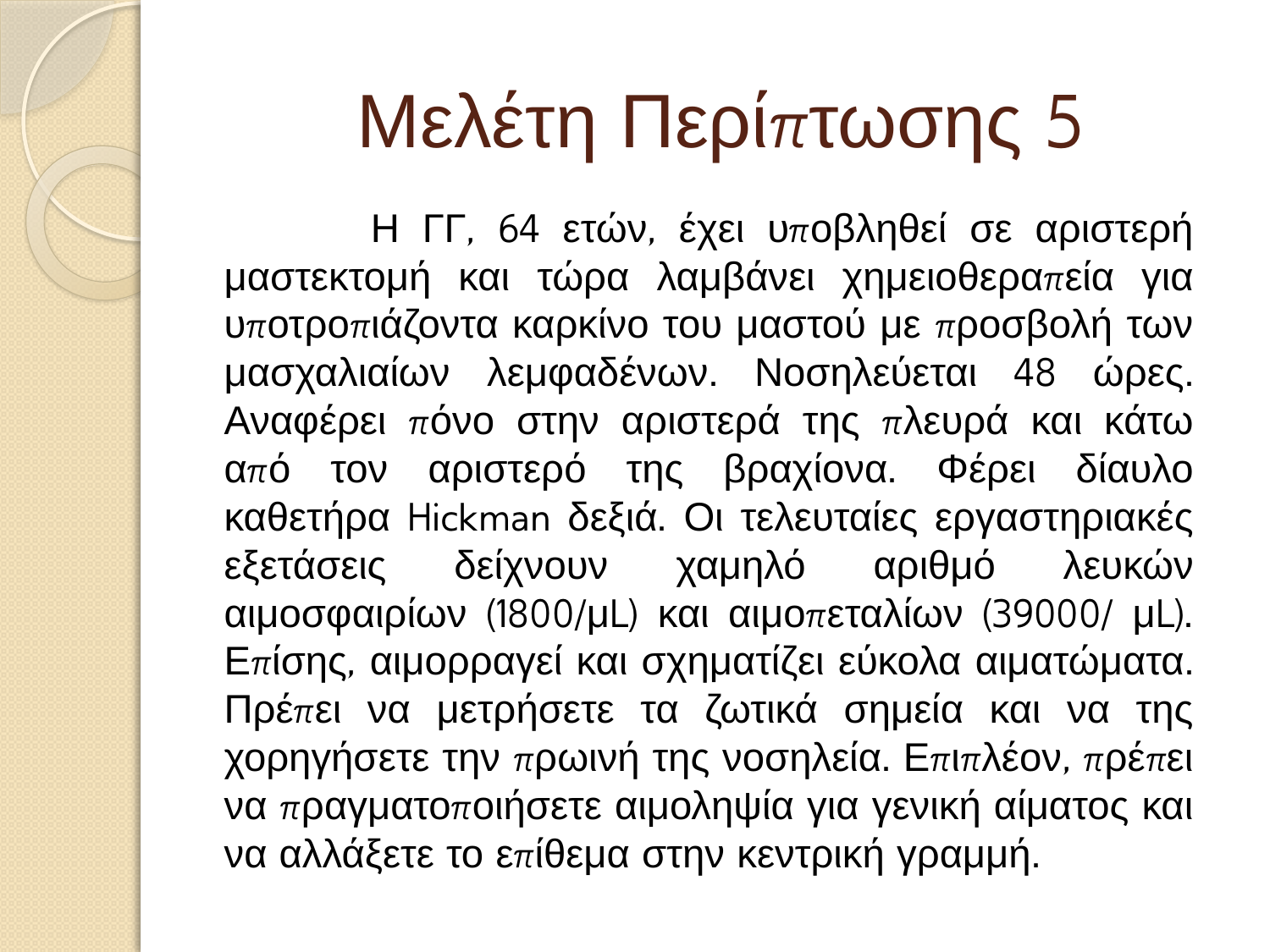

# Μελέτη Περίπτωσης 5
        Η ΓΓ, 64 ετών, έχει υποβληθεί σε αριστερή μαστεκτομή και τώρα λαμβάνει χημειοθεραπεία για υποτροπιάζοντα καρκίνο του μαστού με προσβολή των μασχαλιαίων λεμφαδένων. Νοσηλεύεται 48 ώρες. Αναφέρει πόνο στην αριστερά της πλευρά και κάτω από τον αριστερό της βραχίονα. Φέρει δίαυλο καθετήρα Hickman δεξιά. Οι τελευταίες εργαστηριακές εξετάσεις δείχνουν χαμηλό αριθμό λευκών αιμοσφαιρίων (1800/μL) και αιμοπεταλίων (39000/ μL). Επίσης, αιμορραγεί και σχηματίζει εύκολα αιματώματα. Πρέπει να μετρήσετε τα ζωτικά σημεία και να της χορηγήσετε την πρωινή της νοσηλεία. Επιπλέον, πρέπει να πραγματοποιήσετε αιμοληψία για γενική αίματος και να αλλάξετε το επίθεμα στην κεντρική γραμμή.